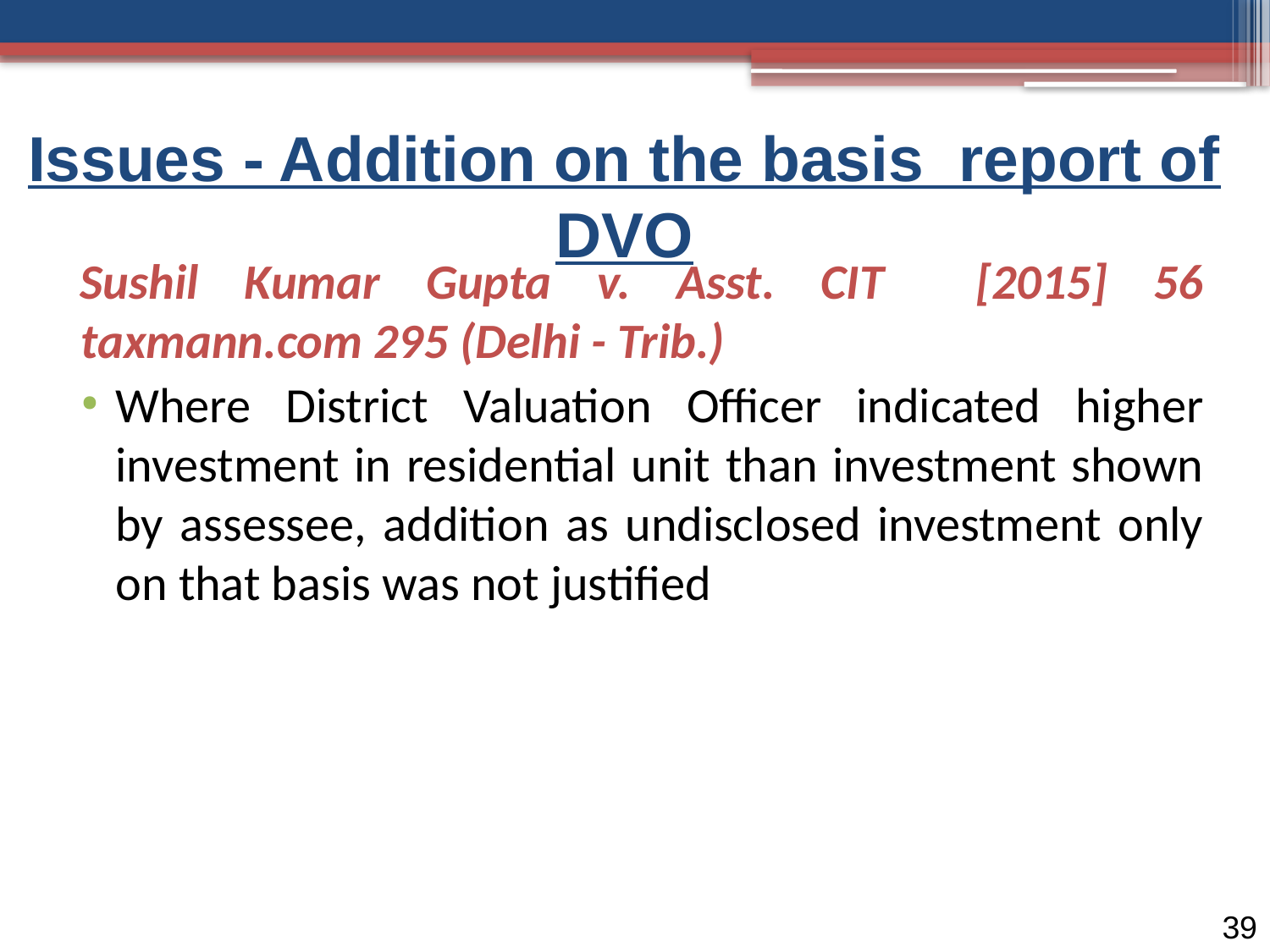

Issues - Addition on the basis  report of DVO
Sushil Kumar Gupta v. Asst. CIT  [2015] 56 taxmann.com 295 (Delhi - Trib.)
Where District Valuation Officer indicated higher investment in residential unit than investment shown by assessee, addition as undisclosed investment only on that basis was not justified

39